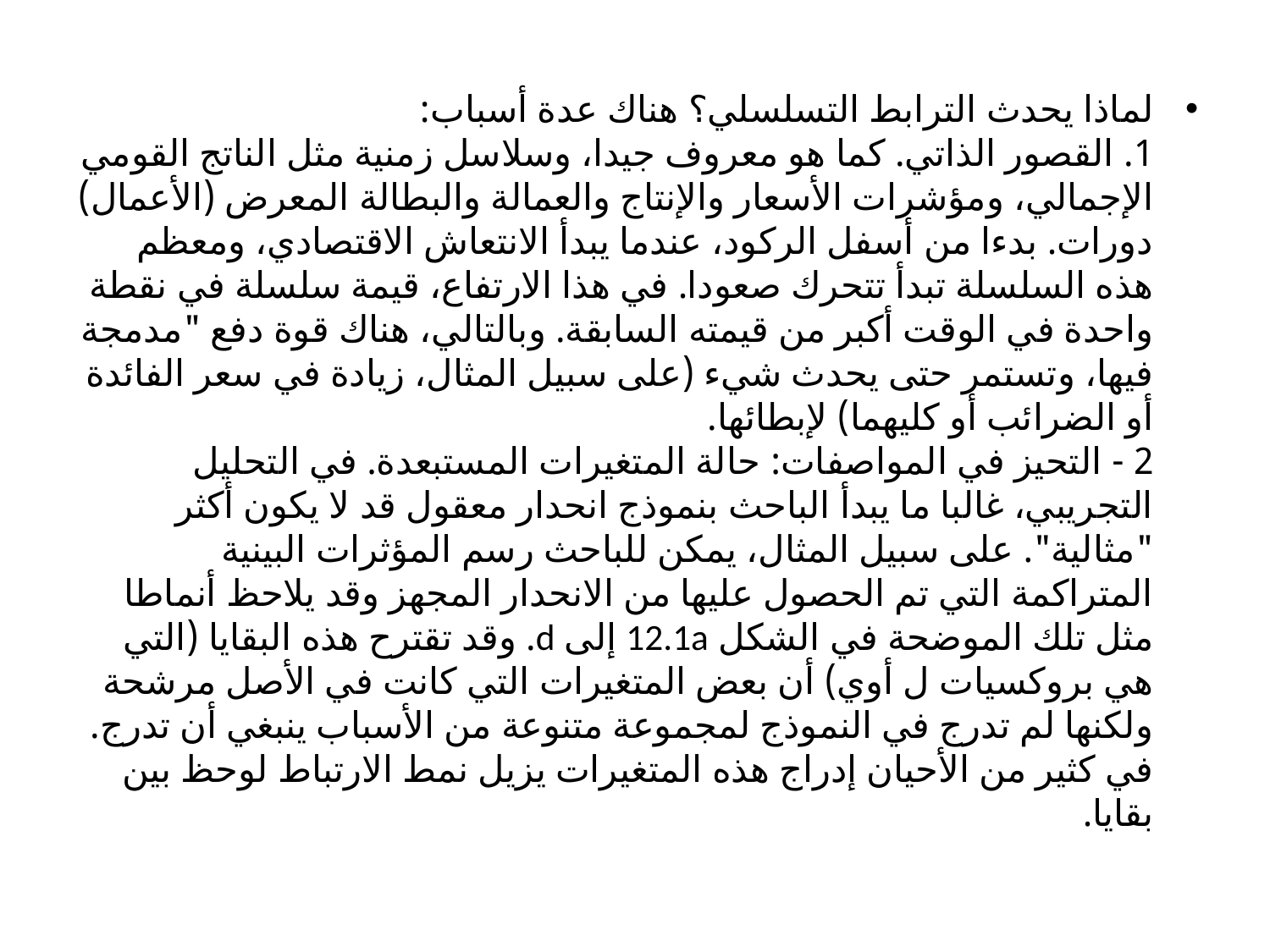

لماذا يحدث الترابط التسلسلي؟ هناك عدة أسباب:
1. القصور الذاتي. كما هو معروف جيدا، وسلاسل زمنية مثل الناتج القومي الإجمالي، ومؤشرات الأسعار والإنتاج والعمالة والبطالة المعرض (الأعمال) دورات. بدءا من أسفل الركود، عندما يبدأ الانتعاش الاقتصادي، ومعظم هذه السلسلة تبدأ تتحرك صعودا. في هذا الارتفاع، قيمة سلسلة في نقطة واحدة في الوقت أكبر من قيمته السابقة. وبالتالي، هناك قوة دفع "مدمجة فيها، وتستمر حتى يحدث شيء (على سبيل المثال، زيادة في سعر الفائدة أو الضرائب أو كليهما) لإبطائها.
2 - التحيز في المواصفات: حالة المتغيرات المستبعدة. في التحليل التجريبي، غالبا ما يبدأ الباحث بنموذج انحدار معقول قد لا يكون أكثر "مثالية". على سبيل المثال، يمكن للباحث رسم المؤثرات البينية المتراكمة التي تم الحصول عليها من الانحدار المجهز وقد يلاحظ أنماطا مثل تلك الموضحة في الشكل 12.1a إلى d. وقد تقترح هذه البقايا (التي هي بروكسيات ل أوي) أن بعض المتغيرات التي كانت في الأصل مرشحة ولكنها لم تدرج في النموذج لمجموعة متنوعة من الأسباب ينبغي أن تدرج. في كثير من الأحيان إدراج هذه المتغيرات يزيل نمط الارتباط لوحظ بين بقايا.